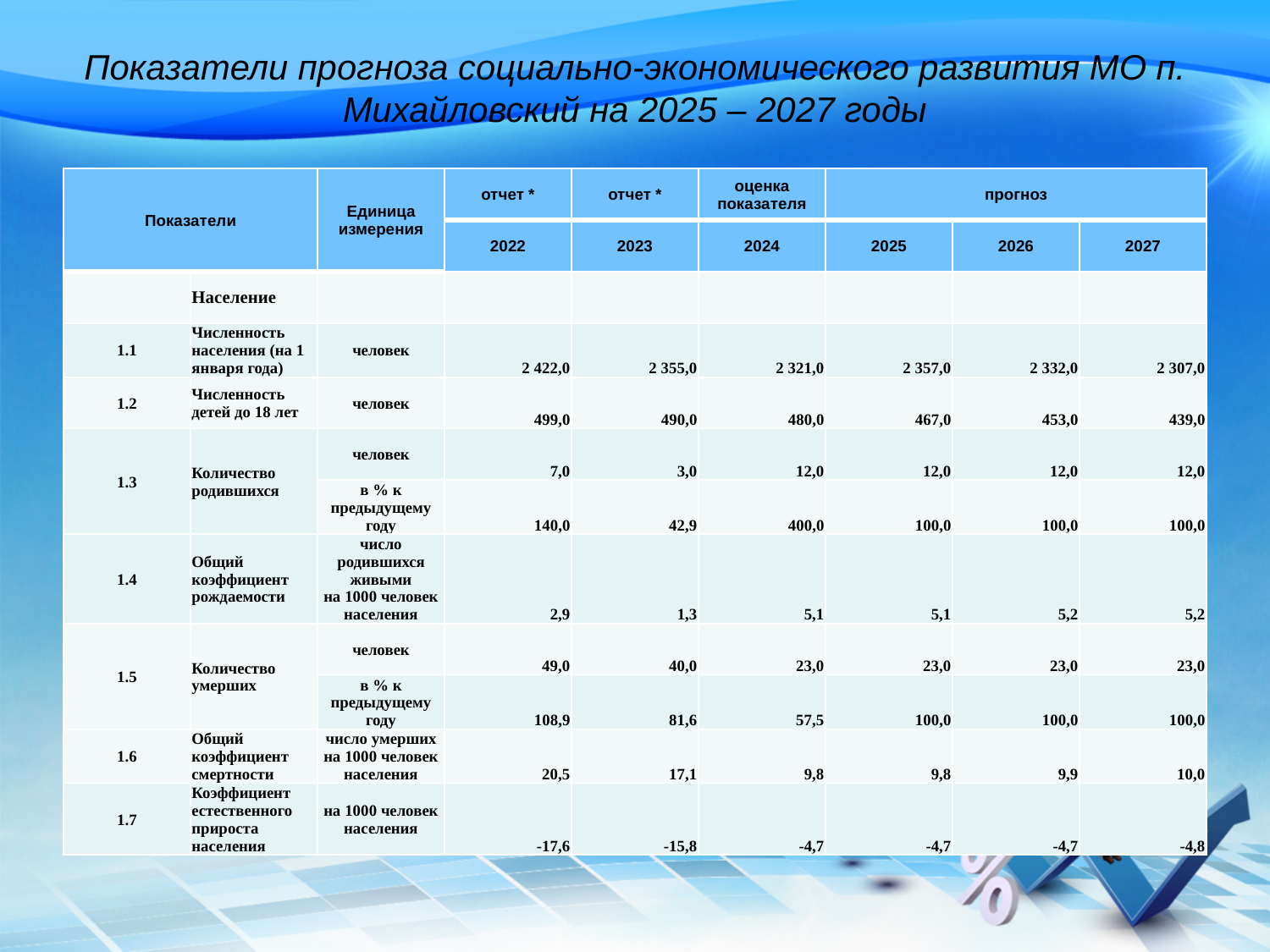

# Показатели прогноза социально-экономического развития МО п. Михайловский на 2025 – 2027 годы
| Показатели |  | Единица измерения | отчет \* | отчет \* | оценка показателя | прогноз |  |  |
| --- | --- | --- | --- | --- | --- | --- | --- | --- |
|  |  |  | 2022 | 2023 | 2024 | 2025 | 2026 | 2027 |
|  | Население |  |  |  |  |  |  |  |
| 1.1 | Численность населения (на 1 января года) | человек | 2 422,0 | 2 355,0 | 2 321,0 | 2 357,0 | 2 332,0 | 2 307,0 |
| 1.2 | Численность детей до 18 лет | человек | 499,0 | 490,0 | 480,0 | 467,0 | 453,0 | 439,0 |
| 1.3 | Количество родившихся | человек | 7,0 | 3,0 | 12,0 | 12,0 | 12,0 | 12,0 |
|  |  | в % к предыдущему году | 140,0 | 42,9 | 400,0 | 100,0 | 100,0 | 100,0 |
| 1.4 | Общий коэффициент рождаемости | число родившихся живыми на 1000 человек населения | 2,9 | 1,3 | 5,1 | 5,1 | 5,2 | 5,2 |
| 1.5 | Количество умерших | человек | 49,0 | 40,0 | 23,0 | 23,0 | 23,0 | 23,0 |
|  |  | в % к предыдущему году | 108,9 | 81,6 | 57,5 | 100,0 | 100,0 | 100,0 |
| 1.6 | Общий коэффициент смертности | число умерших на 1000 человек населения | 20,5 | 17,1 | 9,8 | 9,8 | 9,9 | 10,0 |
| 1.7 | Коэффициент естественного прироста населения | на 1000 человек населения | -17,6 | -15,8 | -4,7 | -4,7 | -4,7 | -4,8 |